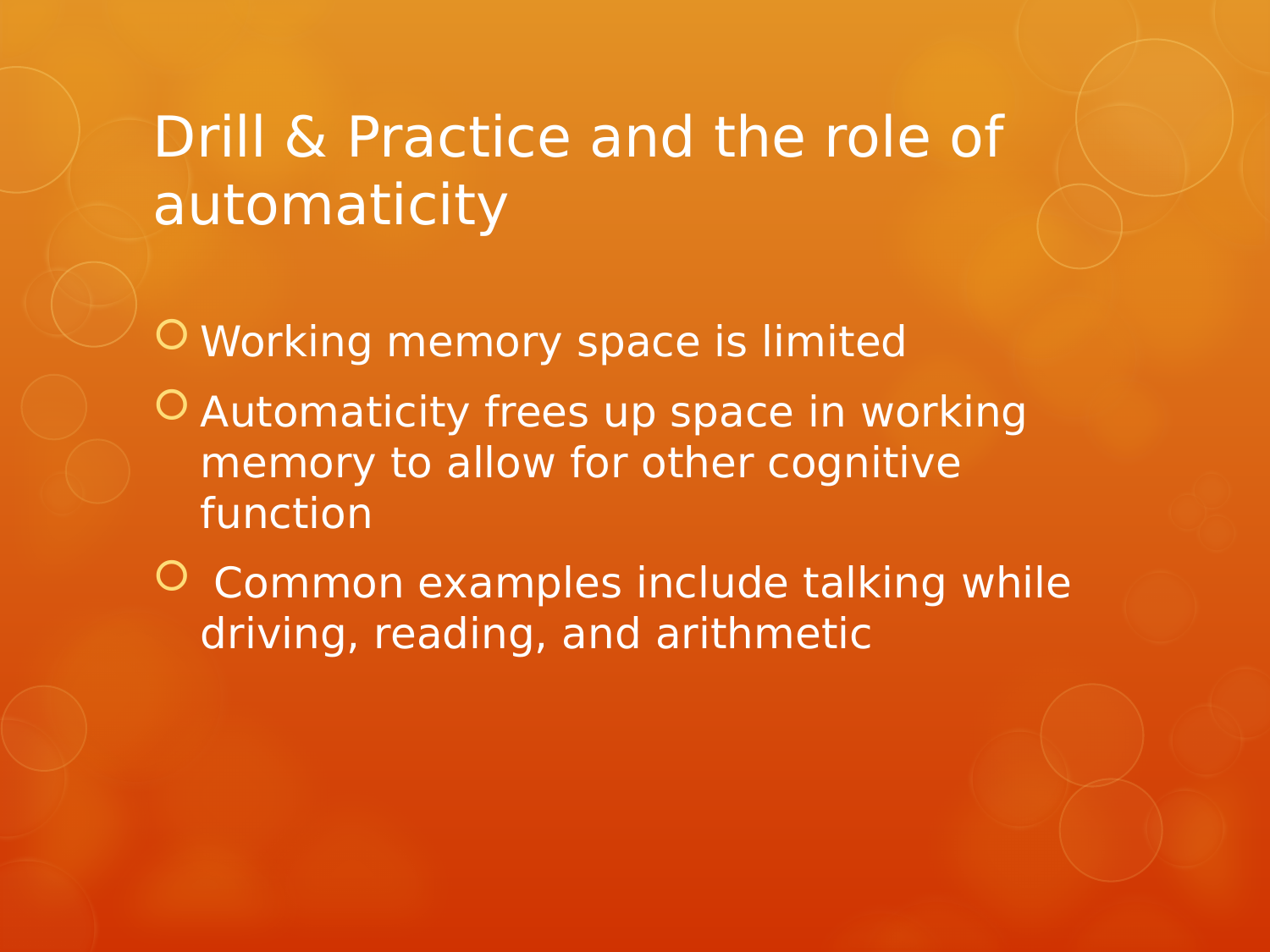

# Drill & Practice and the role of automaticity
Working memory space is limited
Automaticity frees up space in working memory to allow for other cognitive function
 Common examples include talking while driving, reading, and arithmetic